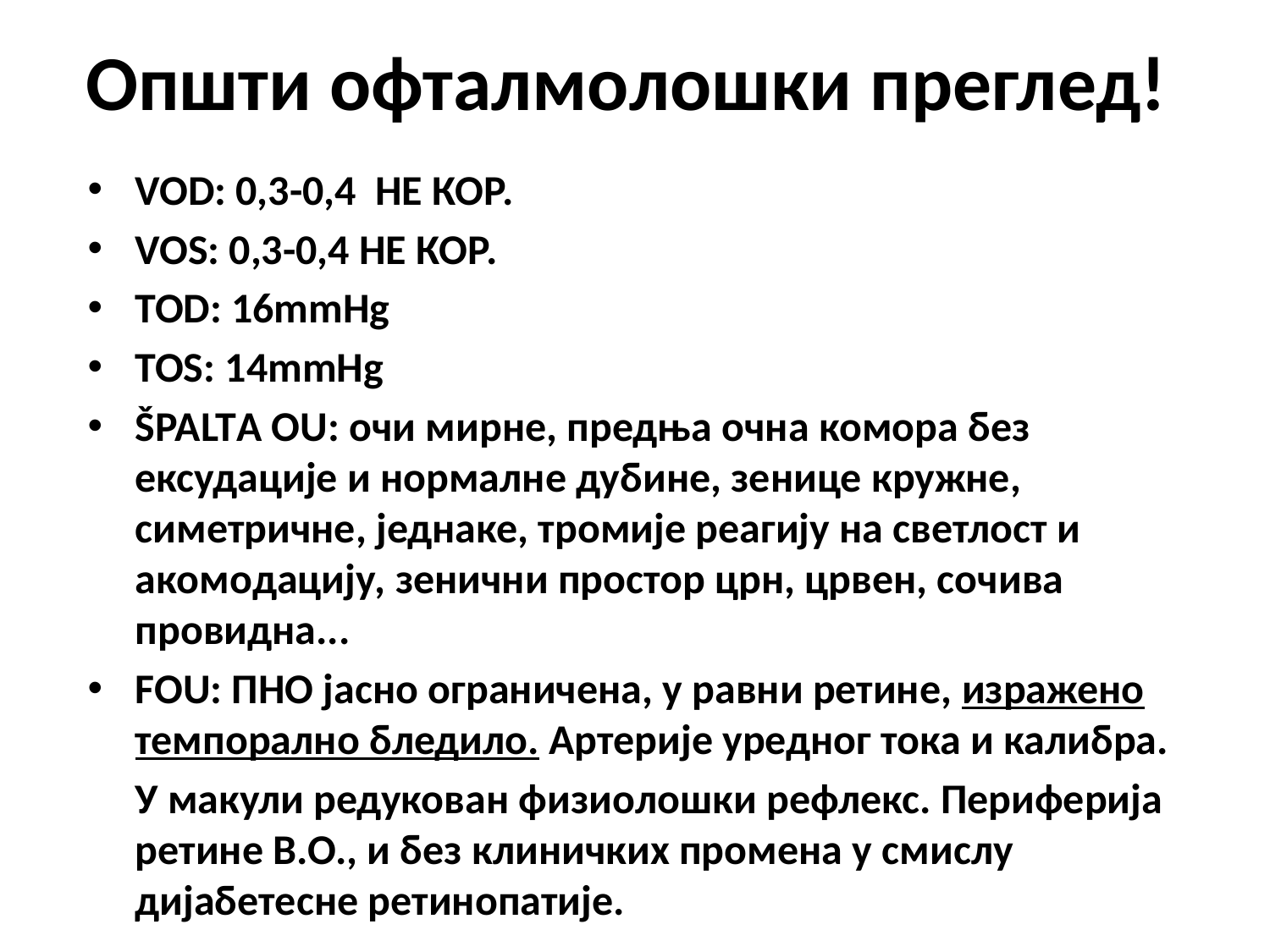

# Општи офталмолошки преглед!
VOD: 0,3-0,4  НЕ КОР.
VOS: 0,3-0,4 НЕ КОР.
TOD: 16mmHg
TOS: 14mmHg
ŠPALTA OU: oчи мирне, предња очна комора без ексудације и нормалне дубине, зенице кружне, симетричне, једнаке, тромије реагију на светлост и акомодацију, зенични простор црн, црвен, сочива провидна...
FOU: ПНО јасно ограничена, у равни ретине, изражено темпорално бледило. Артерије уредног тока и калибра.
	У макули редукован физиолошки рефлекс. Периферија ретине В.О., и без клиничких промена у смислу дијабетесне ретинопатије.